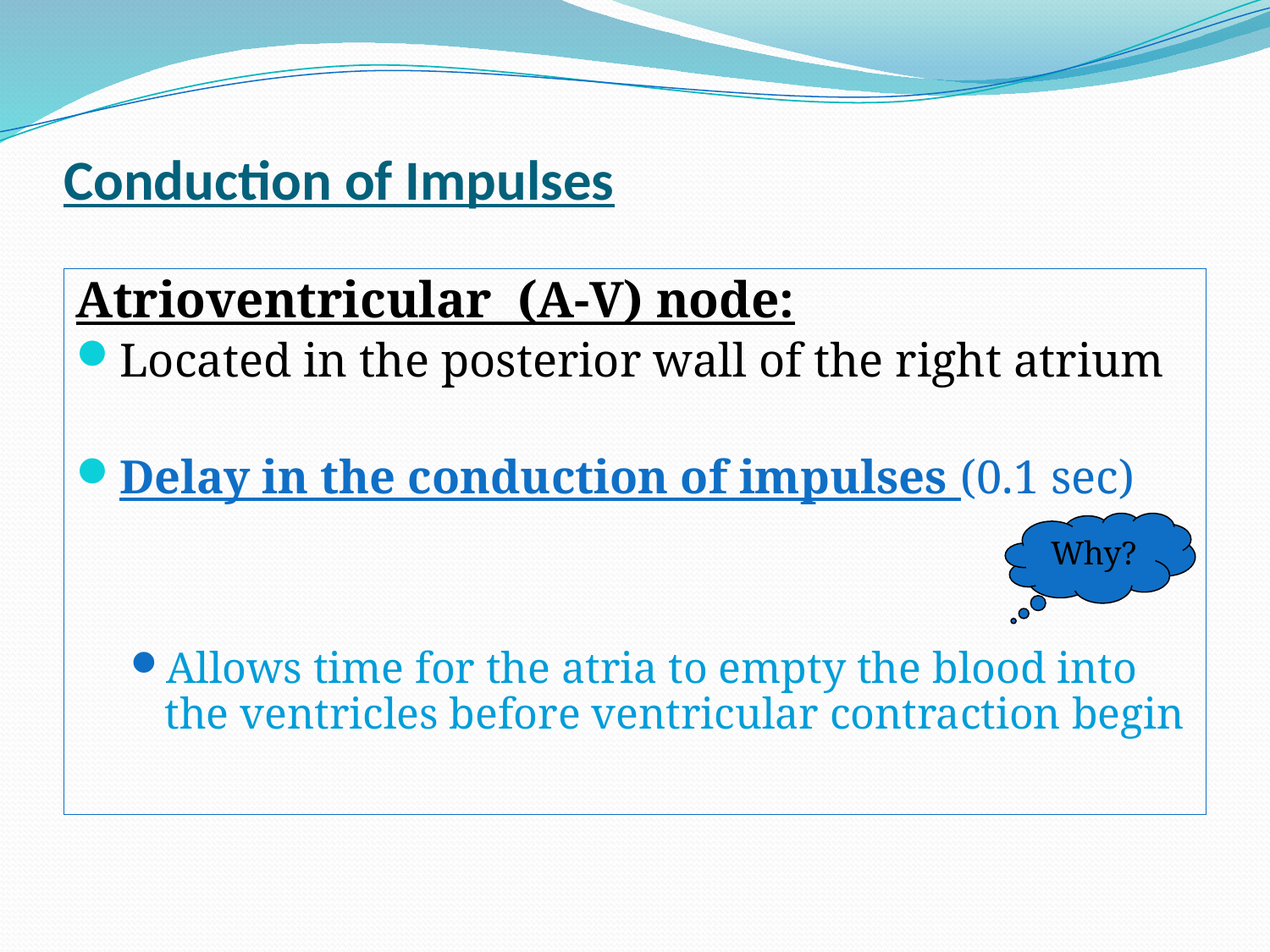

# Conduction of Impulses
Atrioventricular  (A-V) node:
Located in the posterior wall of the right atrium

Delay in the conduction of impulses (0.1 sec)

Allows time for the atria to empty the blood into the ventricles before ventricular contraction begin

Why?